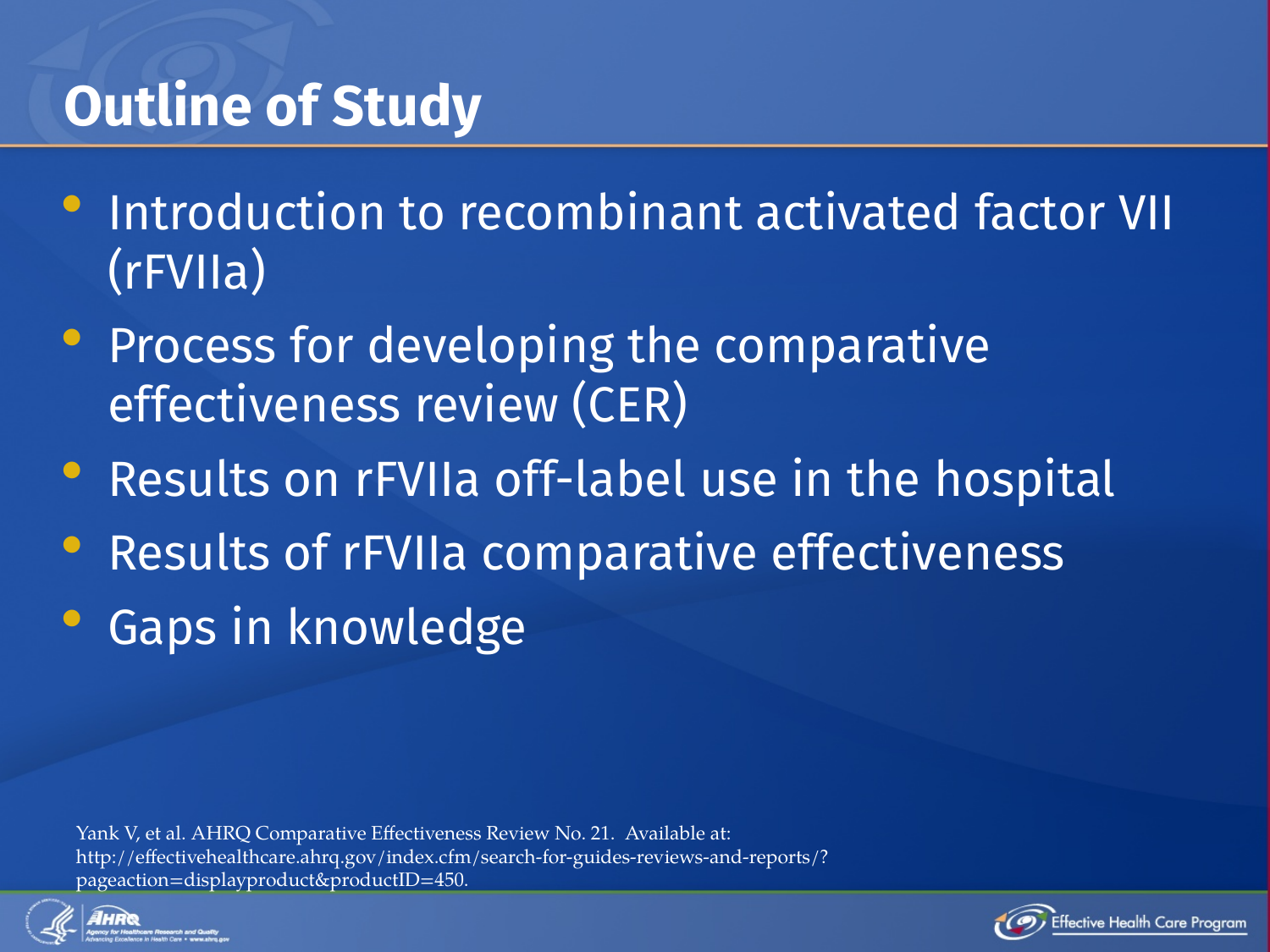

# Outline of Study
Introduction to recombinant activated factor VII (rFVIIa)
Process for developing the comparative effectiveness review (CER)
Results on rFVIIa off-label use in the hospital
Results of rFVIIa comparative effectiveness
Gaps in knowledge

Yank V, et al. AHRQ Comparative Effectiveness Review No. 21.  Available at:   http://effectivehealthcare.ahrq.gov/index.cfm/search-for-guides-reviews-and-reports/?pageaction=displayproduct&productID=450.